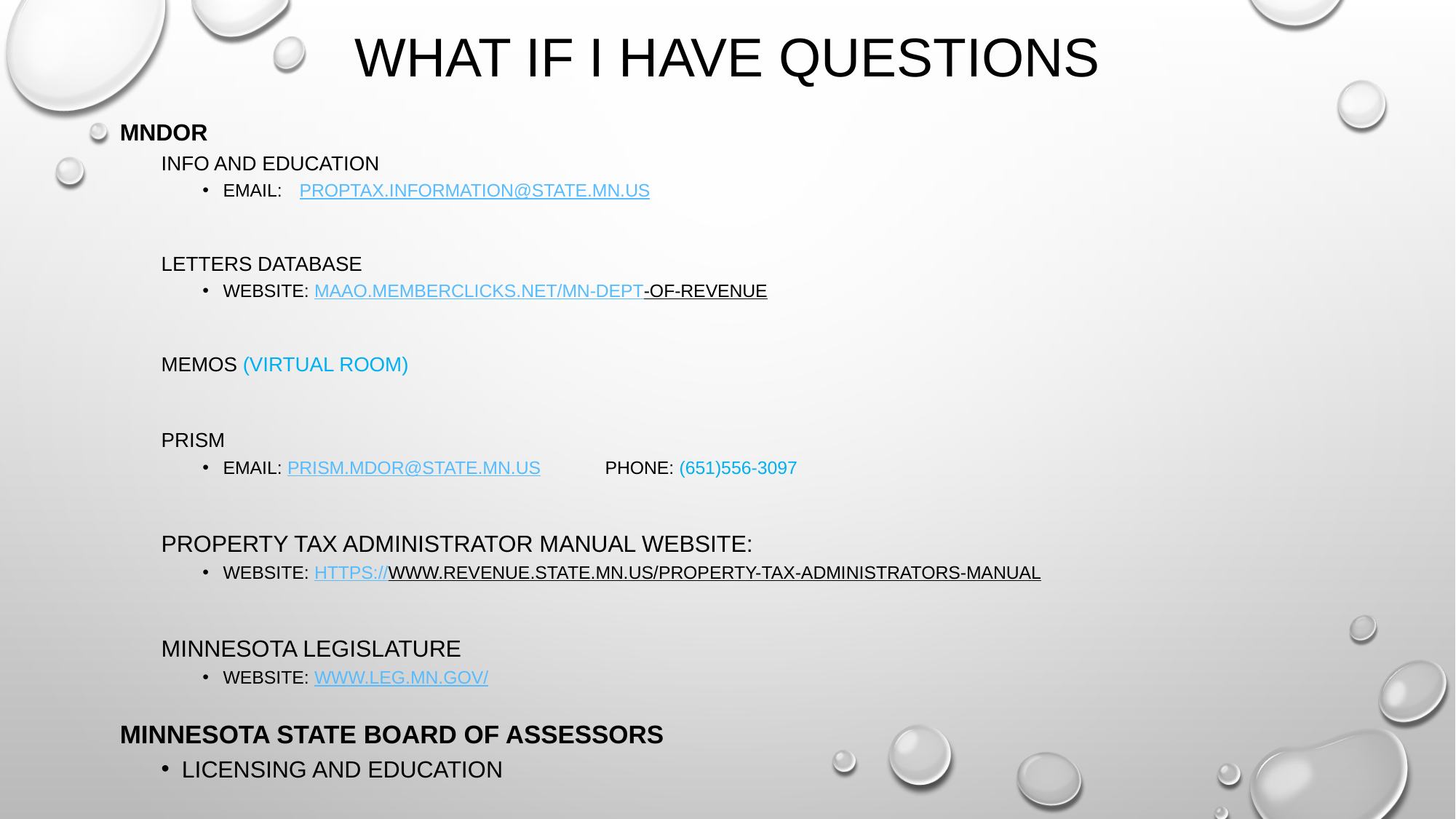

# What if I have questions
Mndor
Info and education
email: 	proptax.information@state.mn.us

Letters database
Website: maao.memberclicks.net/mn-dept-of-revenue

Memos (virtual room)

PRISM
Email: prism.mdor@state.mn.us	Phone: (651)556-3097

Property tax administrator manual Website:
Website: https://www.revenue.state.mn.us/property-tax-administrators-manual

Minnesota legislature
website: www.leg.mn.gov/

Minnesota state board of assessors
Licensing and education